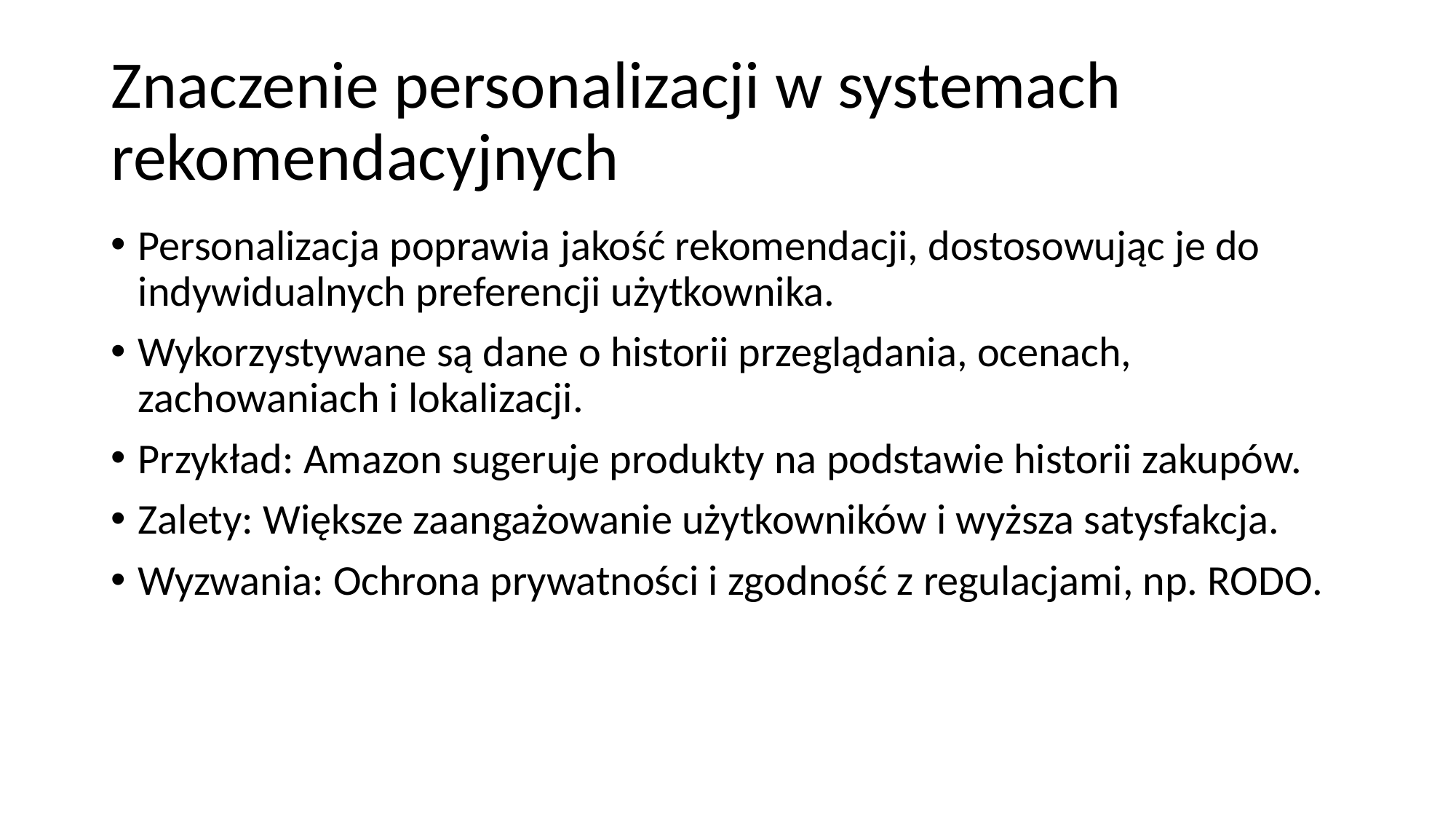

# Znaczenie personalizacji w systemach rekomendacyjnych
Personalizacja poprawia jakość rekomendacji, dostosowując je do indywidualnych preferencji użytkownika.
Wykorzystywane są dane o historii przeglądania, ocenach, zachowaniach i lokalizacji.
Przykład: Amazon sugeruje produkty na podstawie historii zakupów.
Zalety: Większe zaangażowanie użytkowników i wyższa satysfakcja.
Wyzwania: Ochrona prywatności i zgodność z regulacjami, np. RODO.